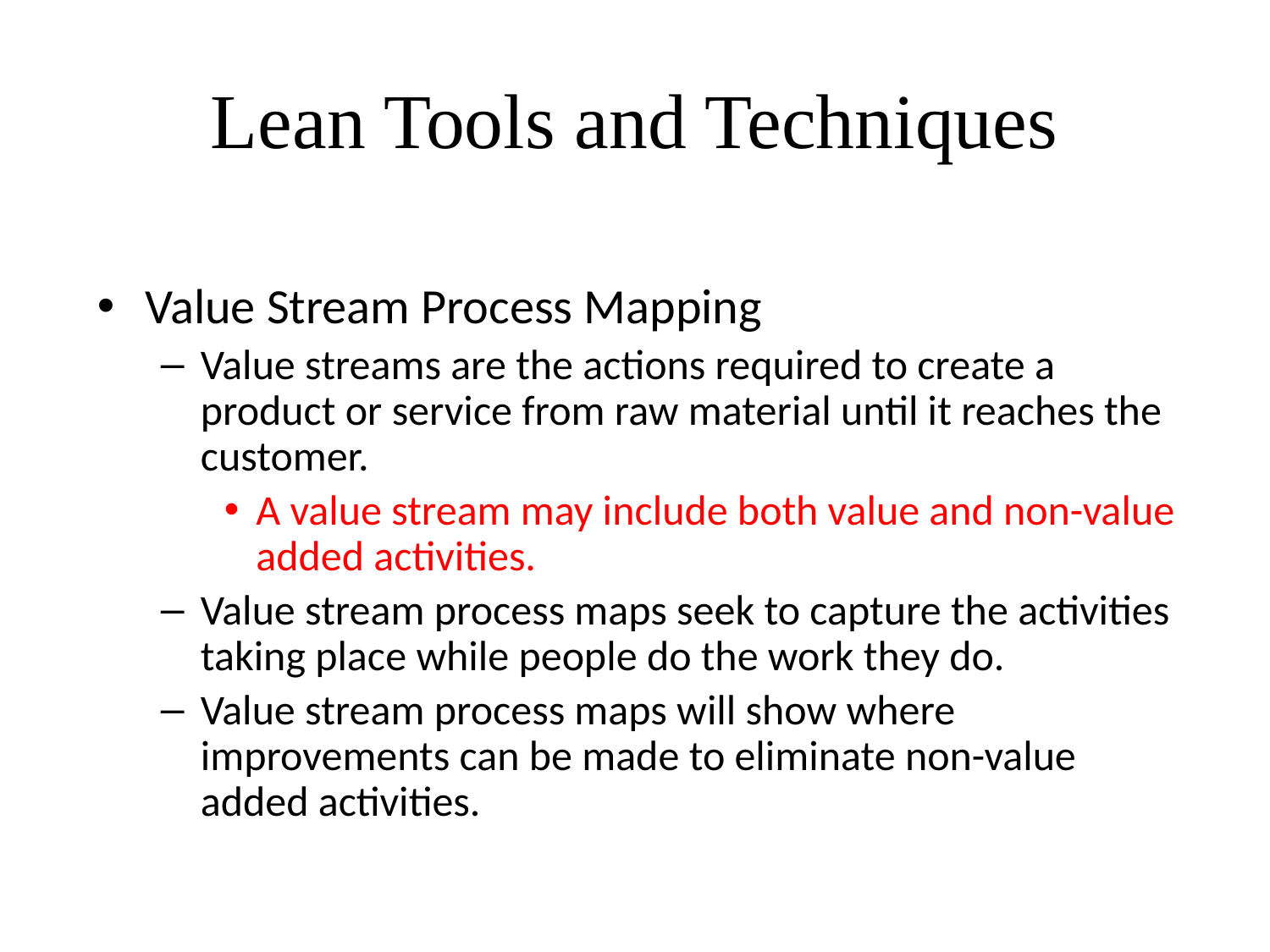

# Lean Tools and Techniques
Value Stream Process Mapping
Value streams are the actions required to create a product or service from raw material until it reaches the customer.
A value stream may include both value and non-value added activities.
Value stream process maps seek to capture the activities taking place while people do the work they do.
Value stream process maps will show where improvements can be made to eliminate non-value added activities.